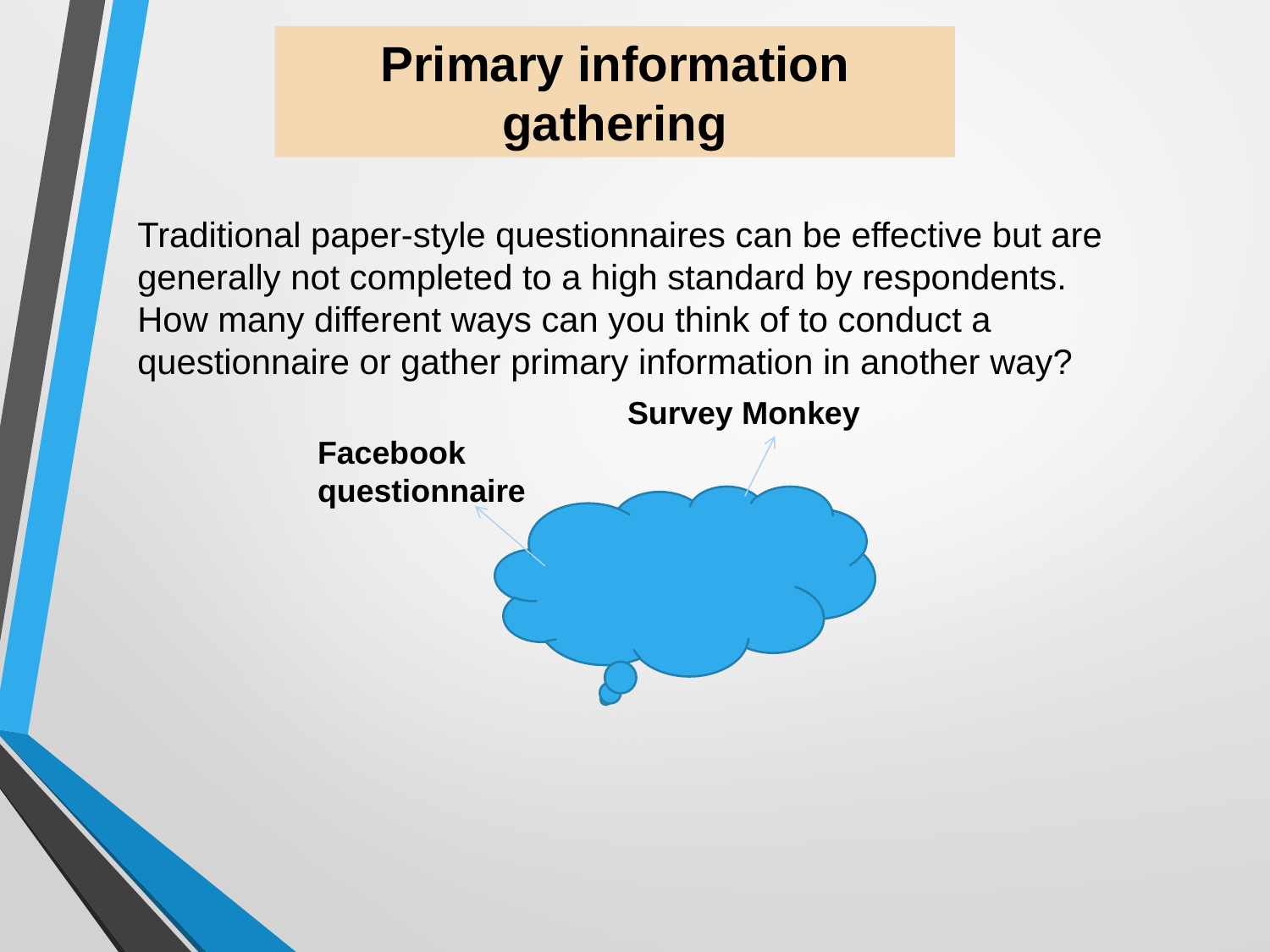

Primary information
gathering
Traditional paper-style questionnaires can be effective but are generally not completed to a high standard by respondents.
How many different ways can you think of to conduct a questionnaire or gather primary information in another way?
Survey Monkey
Facebook questionnaire